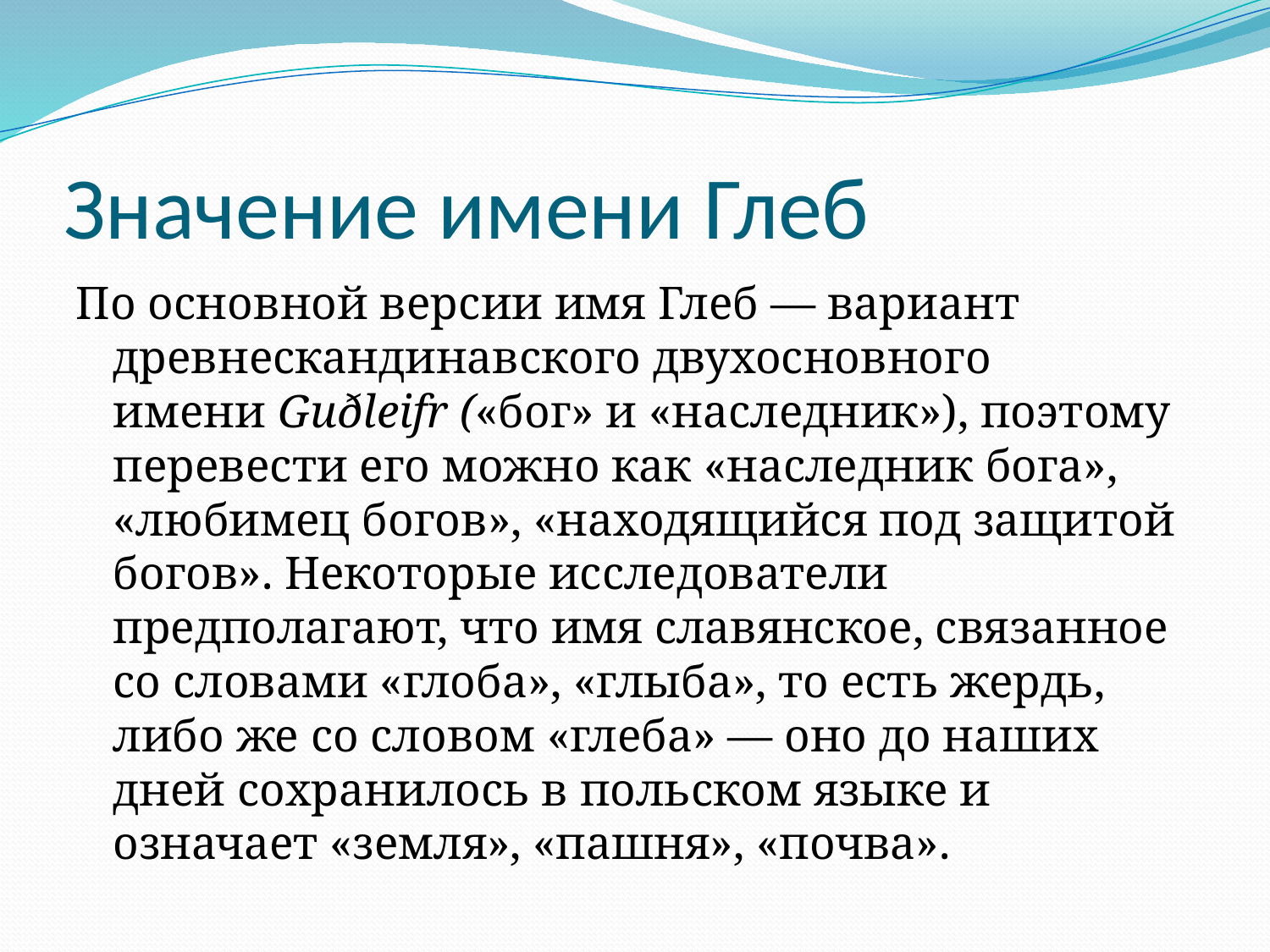

# Значение имени Глеб
По основной версии имя Глеб — вариант древнескандинавского двухосновного имени Guðleifr («бог» и «наследник»), поэтому перевести его можно как «наследник бога», «любимец богов», «находящийся под защитой богов». Некоторые исследователи предполагают, что имя славянское, связанное со словами «глоба», «глыба», то есть жердь, либо же со словом «глеба» — оно до наших дней сохранилось в польском языке и означает «земля», «пашня», «почва».